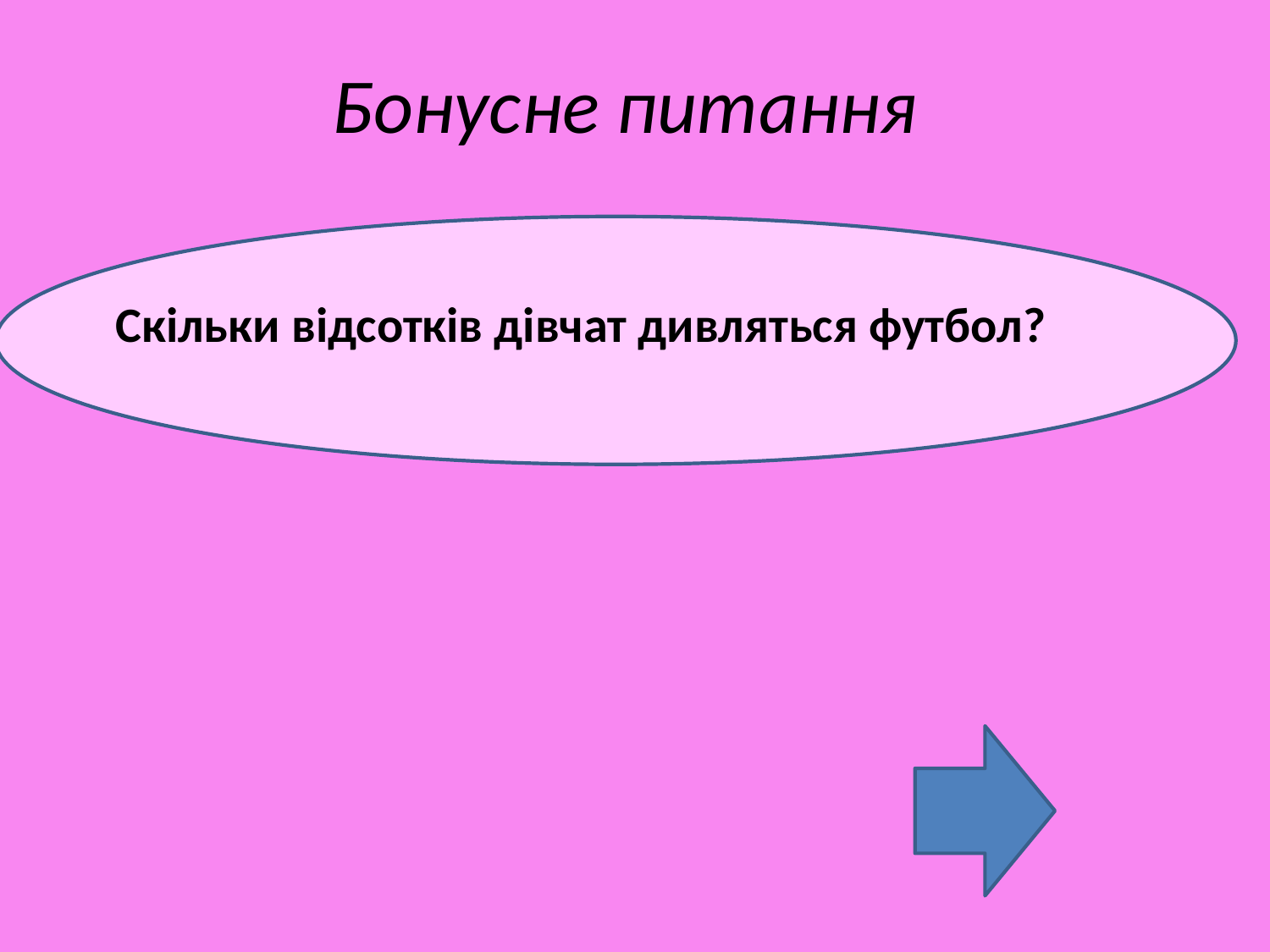

Бонусне питання

Скільки відсотків дівчат дивляться футбол?
#